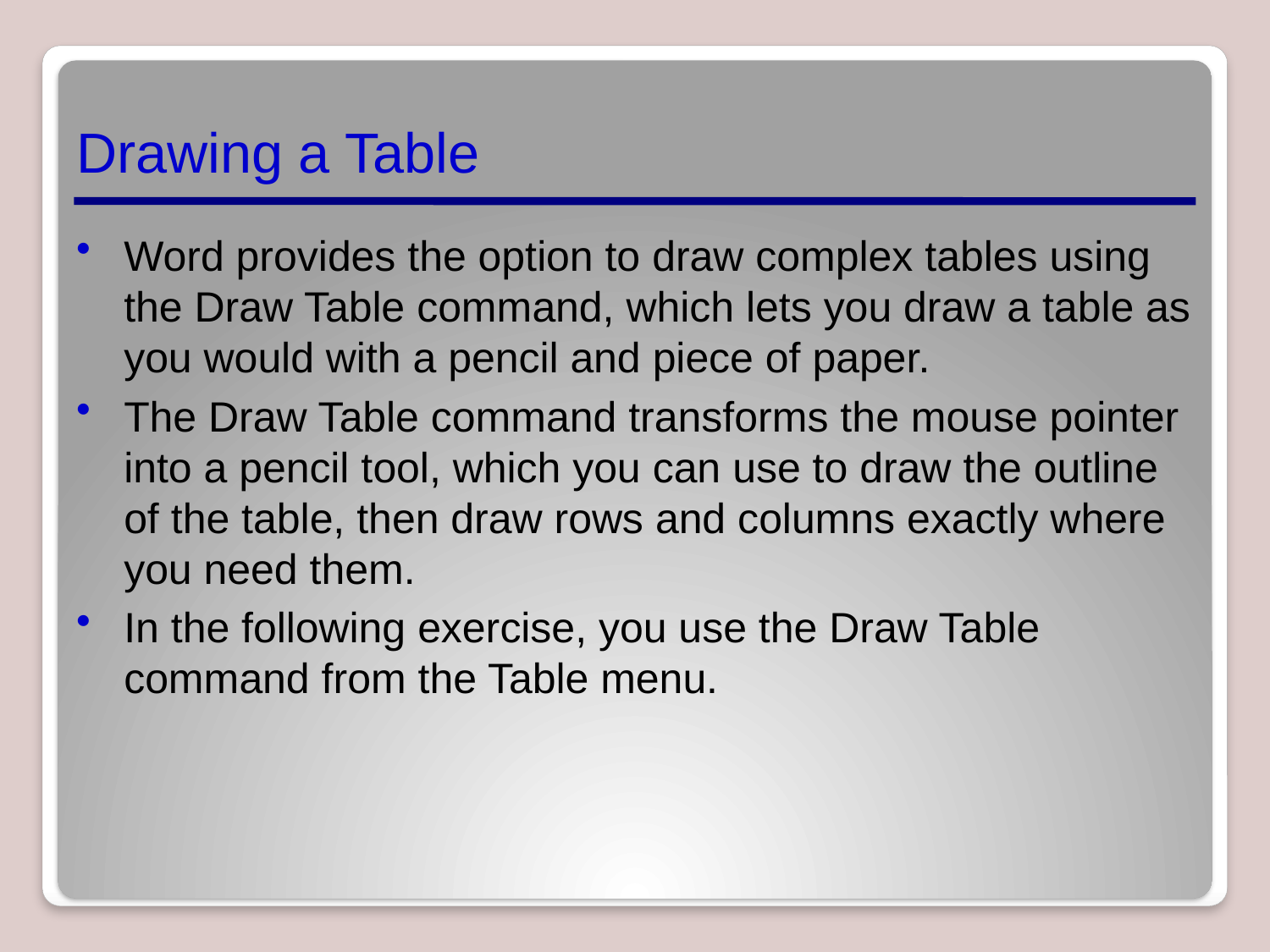

# Drawing a Table
Word provides the option to draw complex tables using the Draw Table command, which lets you draw a table as you would with a pencil and piece of paper.
The Draw Table command transforms the mouse pointer into a pencil tool, which you can use to draw the outline of the table, then draw rows and columns exactly where you need them.
In the following exercise, you use the Draw Table command from the Table menu.